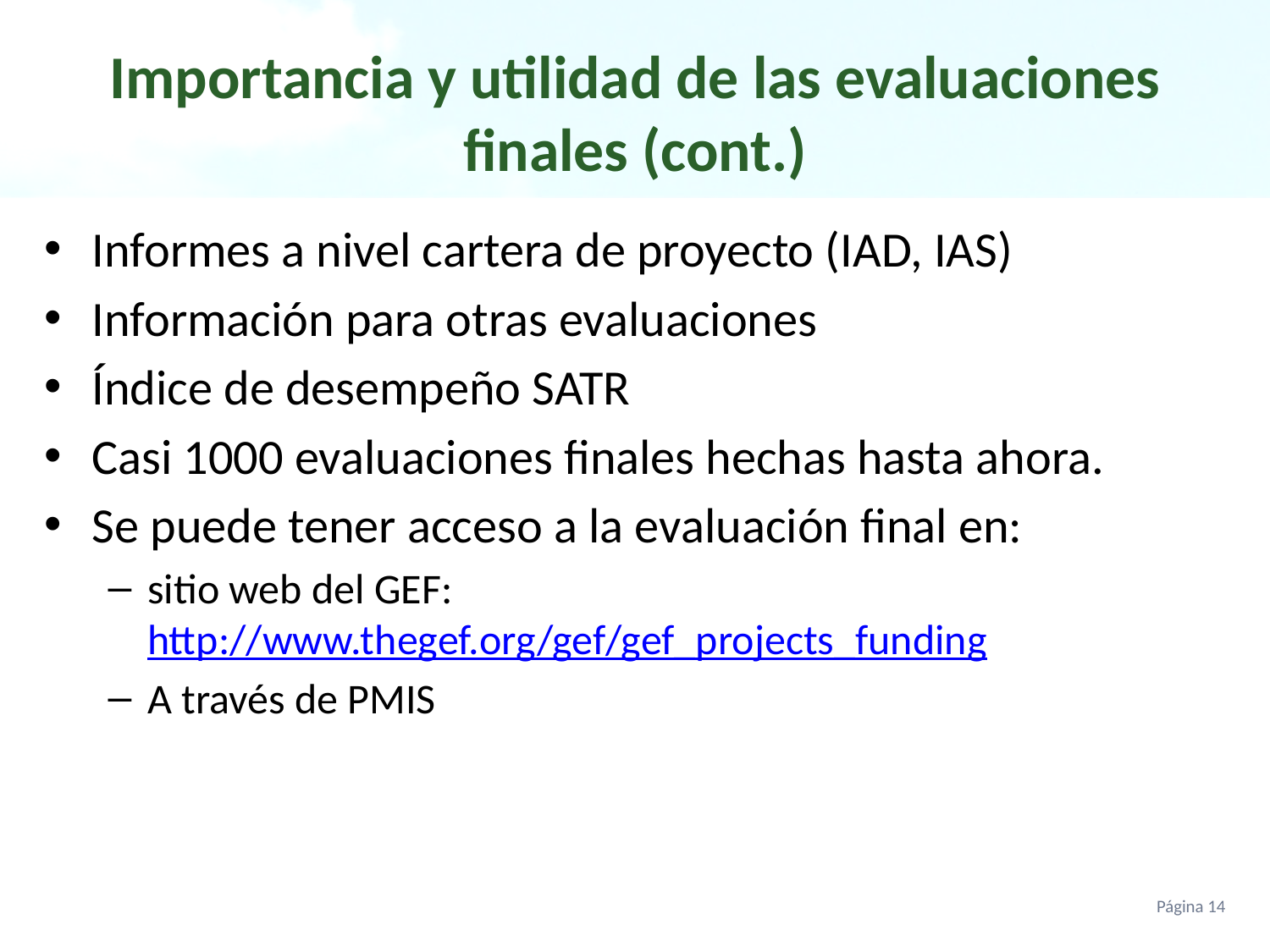

# Importancia y utilidad de las evaluaciones finales (cont.)
Informes a nivel cartera de proyecto (IAD, IAS)
Información para otras evaluaciones
Índice de desempeño SATR
Casi 1000 evaluaciones finales hechas hasta ahora.
Se puede tener acceso a la evaluación final en:
sitio web del GEF: http://www.thegef.org/gef/gef_projects_funding
A través de PMIS